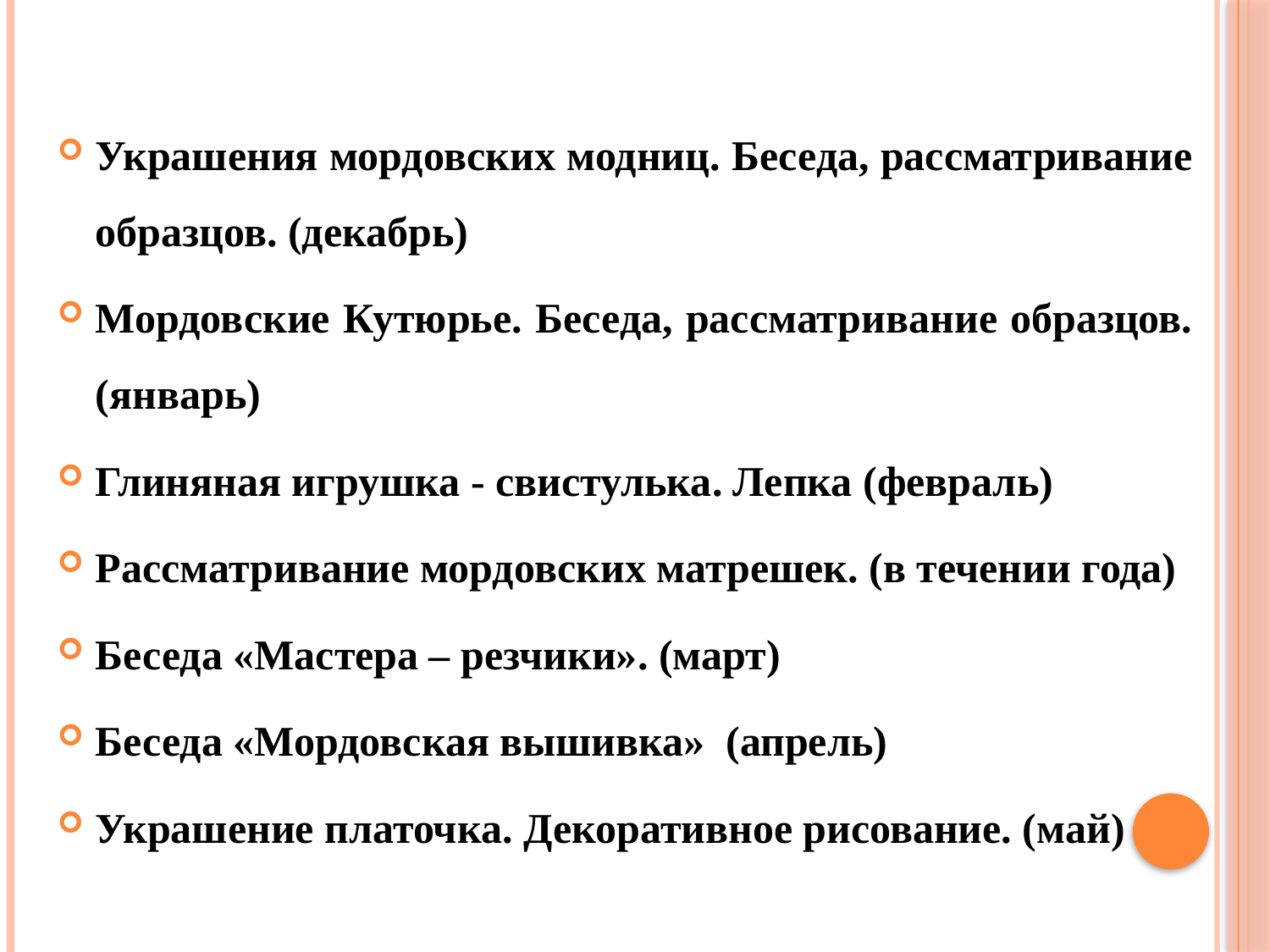

Украшения мордовских модниц. Беседа, рассматривание образцов. (декабрь)
Мордовские Кутюрье. Беседа, рассматривание образцов. (январь)
Глиняная игрушка - свистулька. Лепка (февраль)
Рассматривание мордовских матрешек. (в течении года)
Беседа «Мастера – резчики». (март)
Беседа «Мордовская вышивка»  (апрель)
Украшение платочка. Декоративное рисование. (май)